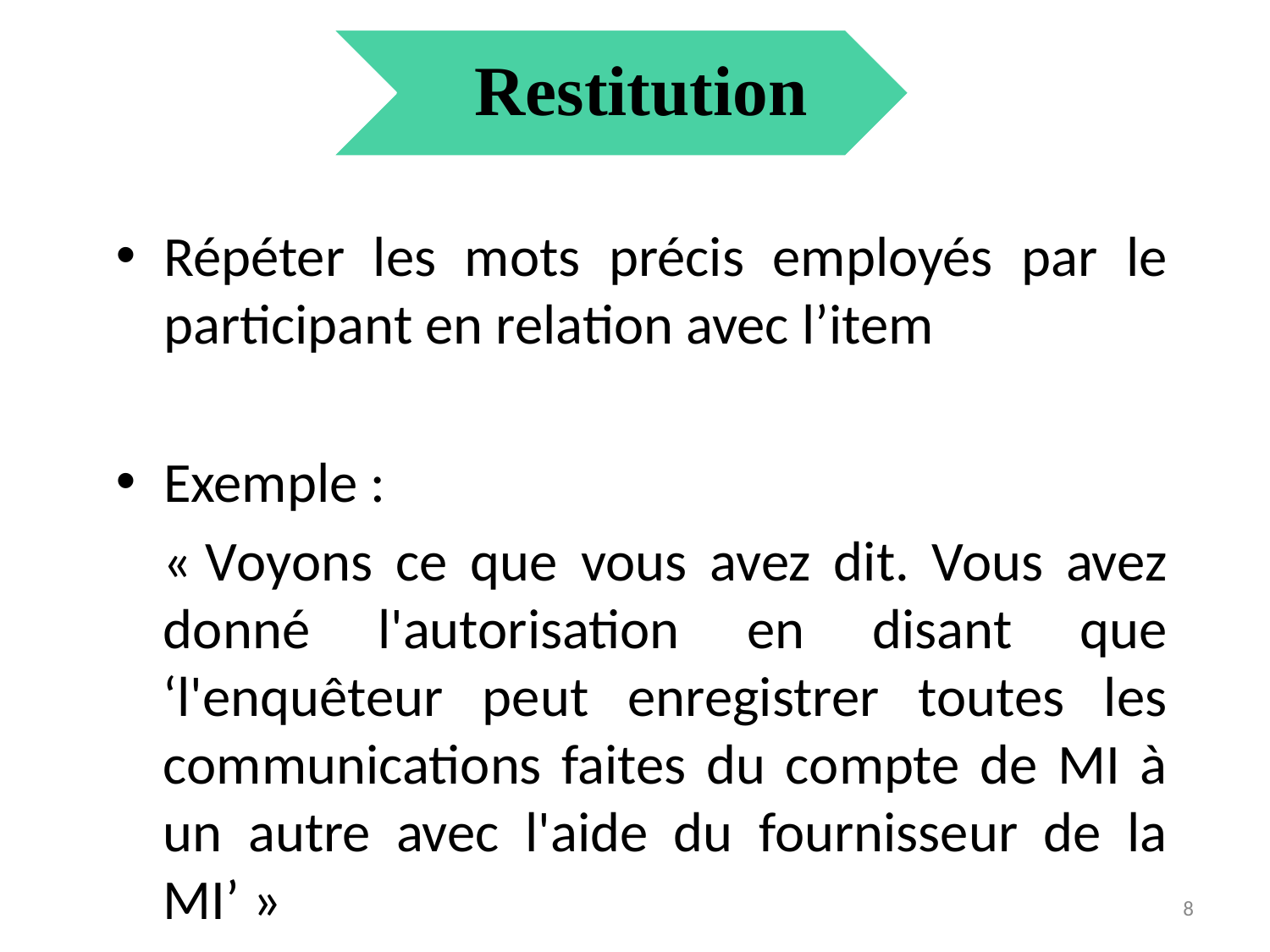

Restitution
Répéter les mots précis employés par le participant en relation avec l’item

Exemple :
	« Voyons ce que vous avez dit. Vous avez donné l'autorisation en disant que ‘l'enquêteur peut enregistrer toutes les communications faites du compte de MI à un autre avec l'aide du fournisseur de la MI’ »
8